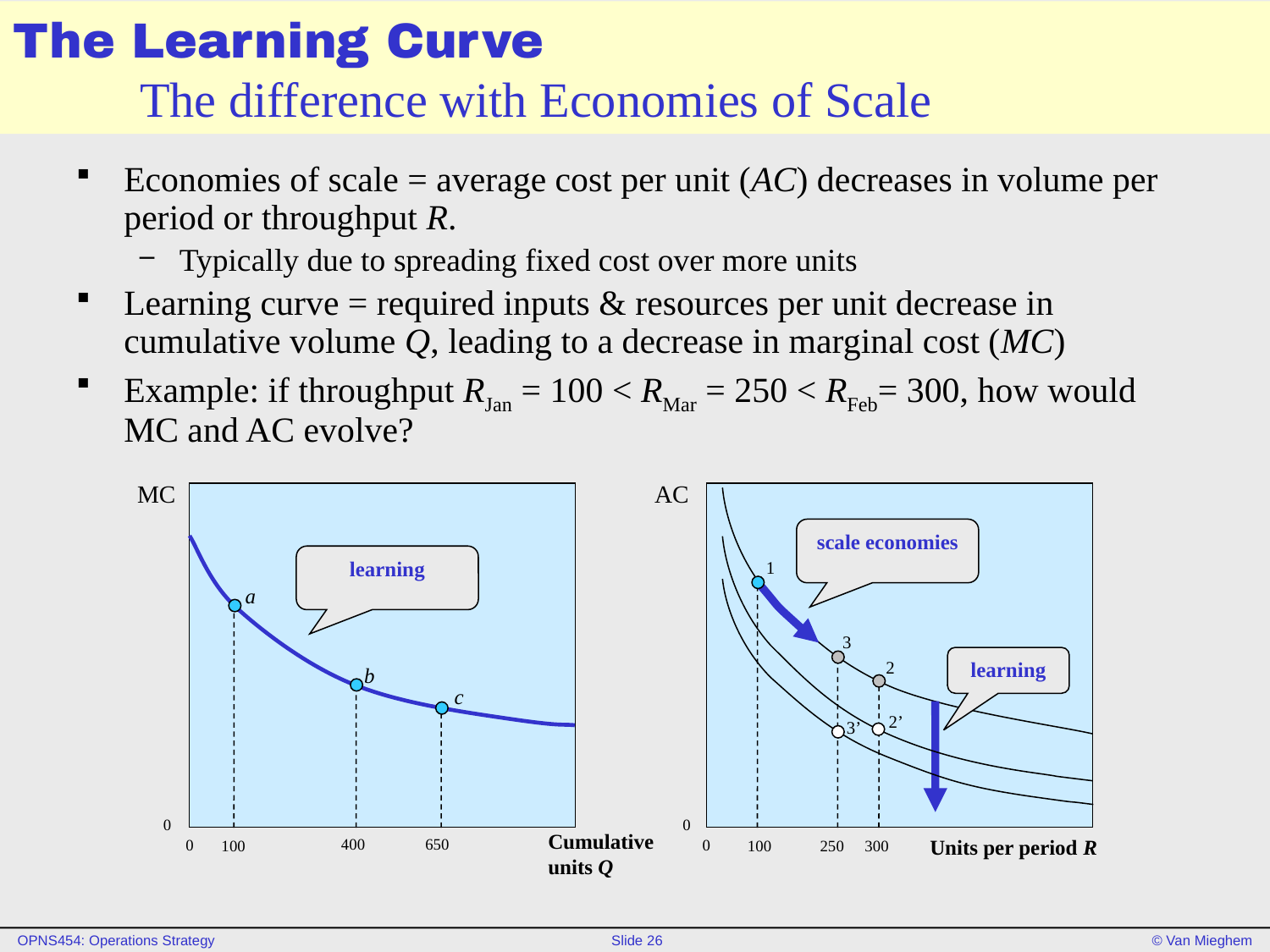

# The Learning Curve The difference with Economies of Scale
Economies of scale = average cost per unit (AC) decreases in volume per period or throughput R.
Typically due to spreading fixed cost over more units
Learning curve = required inputs & resources per unit decrease in cumulative volume Q, leading to a decrease in marginal cost (MC)
Example: if throughput RJan = 100 < RMar = 250 < RFeb= 300, how would MC and AC evolve?

MC
AC

scale economies

learning
1
a

3
learning
2

b

c

2’

3’

0
0
Cumulative
units Q
Units per period R
650
400
0
0
100
100
250
300